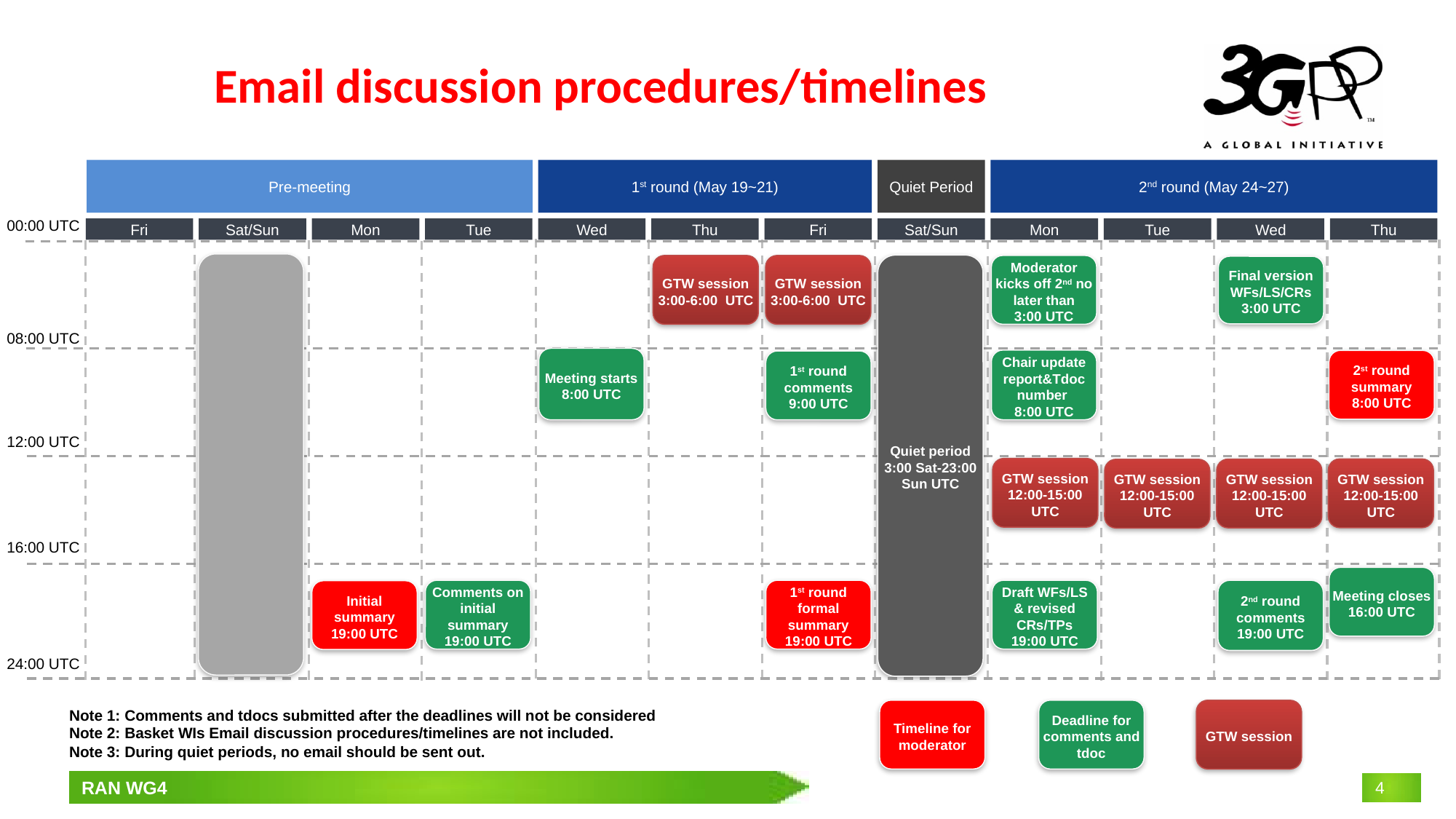

# Email discussion procedures/timelines
Pre-meeting
1st round (May 19~21)
Quiet Period
2nd round (May 24~27)
00:00 UTC
Fri
Sat/Sun
Mon
Tue
Wed
Thu
Fri
Sat/Sun
Mon
Tue
Wed
Thu

Quiet period 3:00 Sat-23:00 Sun UTC
GTW session
3:00-6:00  UTC
GTW session
3:00-6:00  UTC
Moderator kicks off 2nd no later than
3:00 UTC
Final version WFs/LS/CRs
3:00 UTC
08:00 UTC
Meeting starts
8:00 UTC
Chair update report&Tdoc number
8:00 UTC
2st round summary
8:00 UTC
1st round comments
9:00 UTC
12:00 UTC
GTW session
12:00-15:00 UTC
GTW session
12:00-15:00 UTC
GTW session
12:00-15:00 UTC
GTW session
12:00-15:00 UTC

16:00 UTC
Meeting closes
16:00 UTC
Comments on initial summary
19:00 UTC
1st round formal summary
19:00 UTC
Draft WFs/LS & revised CRs/TPs
19:00 UTC
2nd round comments
19:00 UTC
Initial summary
19:00 UTC
24:00 UTC
Note 1: Comments and tdocs submitted after the deadlines will not be considered
Note 2: Basket WIs Email discussion procedures/timelines are not included.
Note 3: During quiet periods, no email should be sent out.
Timeline for moderator
Deadline for comments and tdoc
GTW session